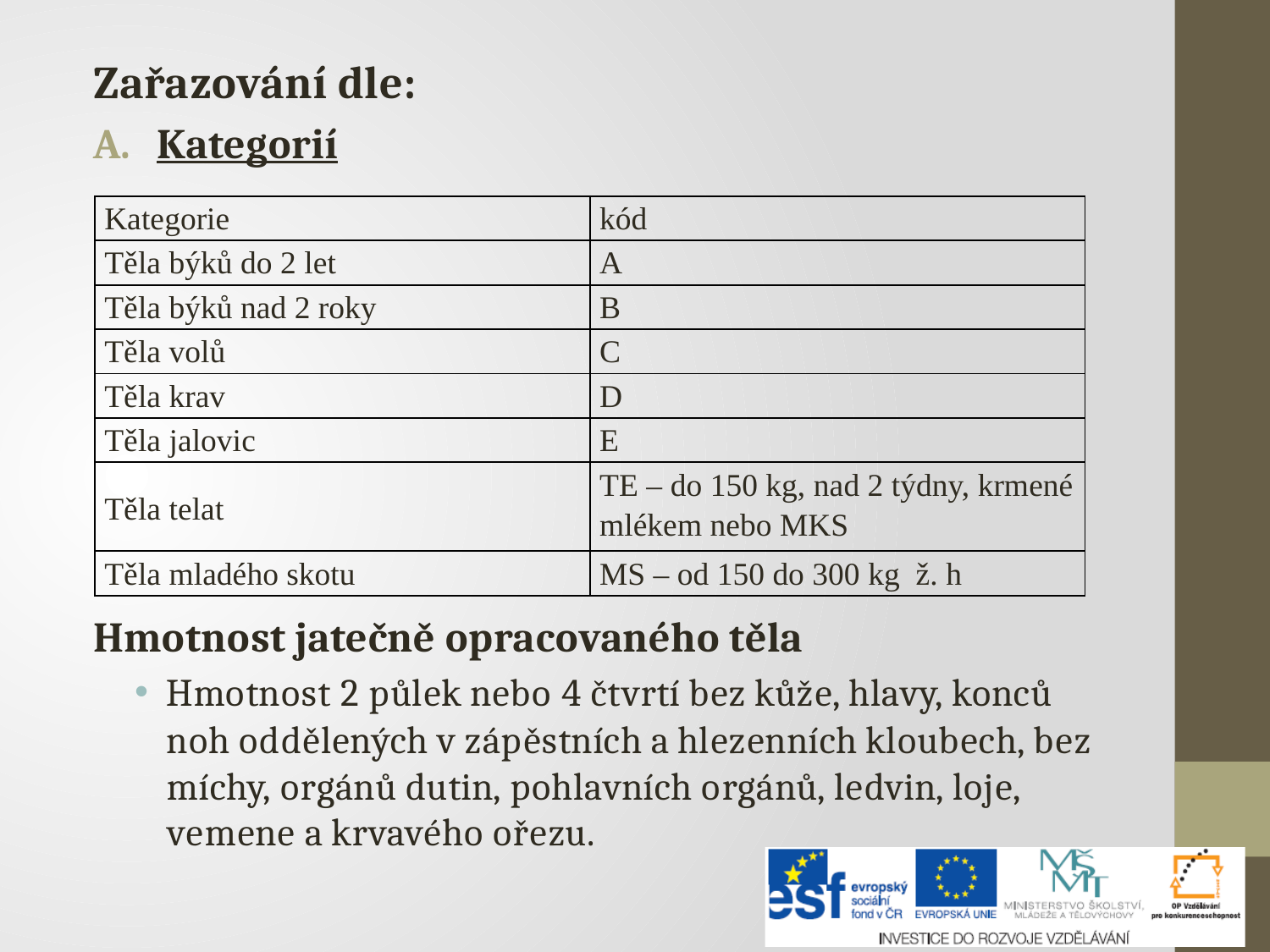

Zařazování dle:
Kategorií

Hmotnost jatečně opracovaného těla
Hmotnost 2 půlek nebo 4 čtvrtí bez kůže, hlavy, konců noh oddělených v zápěstních a hlezenních kloubech, bez míchy, orgánů dutin, pohlavních orgánů, ledvin, loje, vemene a krvavého ořezu.

| Kategorie | kód |
| --- | --- |
| Těla býků do 2 let | A |
| Těla býků nad 2 roky | B |
| Těla volů | C |
| Těla krav | D |
| Těla jalovic | E |
| Těla telat | TE – do 150 kg, nad 2 týdny, krmené mlékem nebo MKS |
| Těla mladého skotu | MS – od 150 do 300 kg ž. h |